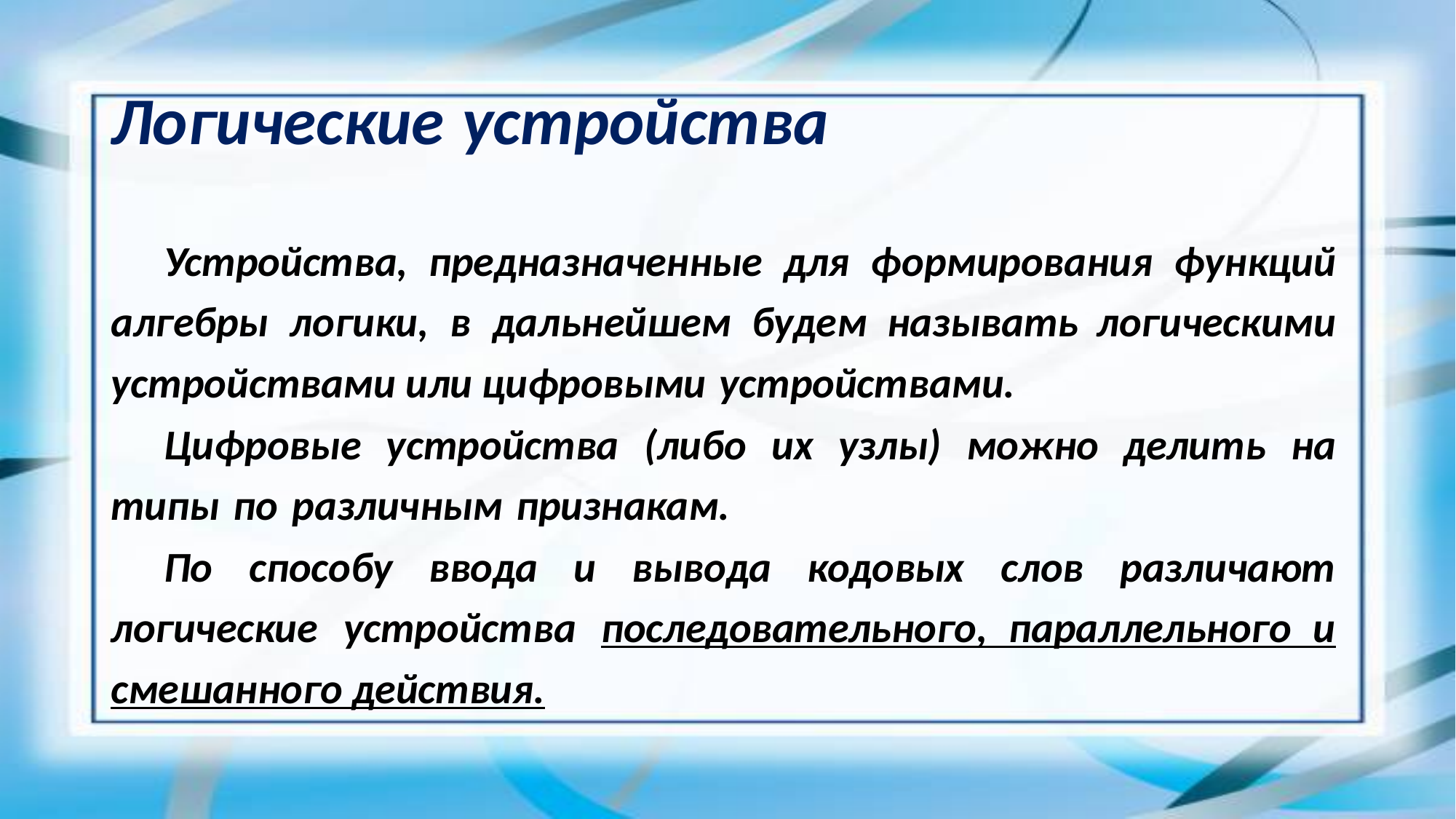

# Логические устройства
Устройства, предназначенные для формирования функций алгебры логики, в дальнейшем будем называть логическими устройствами или цифровыми устройствами.
Цифровые устройства (либо их узлы) можно делить на типы по различным признакам.
По способу ввода и вывода кодовых слов различают логические устройства последовательного, параллельного и смешанного действия.